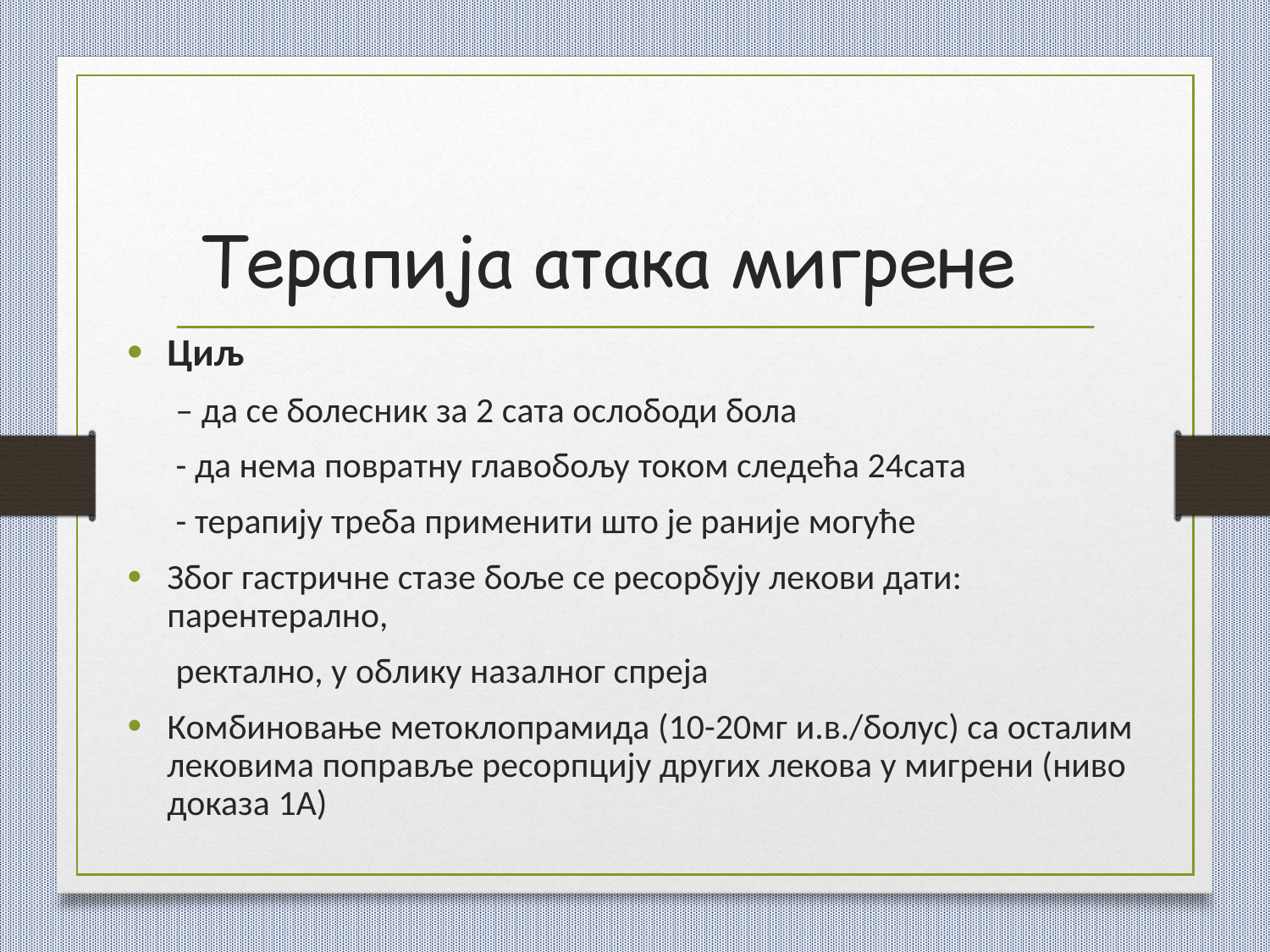

# Терапија атака мигрене
Циљ
      – да се болесник за 2 сата ослободи бола
      - да нема повратну главобољу током следећа 24сата
      - терапију треба применити што је раније могуће
Због гастричне стазе боље се ресорбују лекови дати: парентерално,
      ректално, у облику назалног спреја
Комбиновање метоклопрамида (10-20мг и.в./болус) са осталим лековима поправље ресорпцију других лекова у мигрени (ниво доказа 1А)